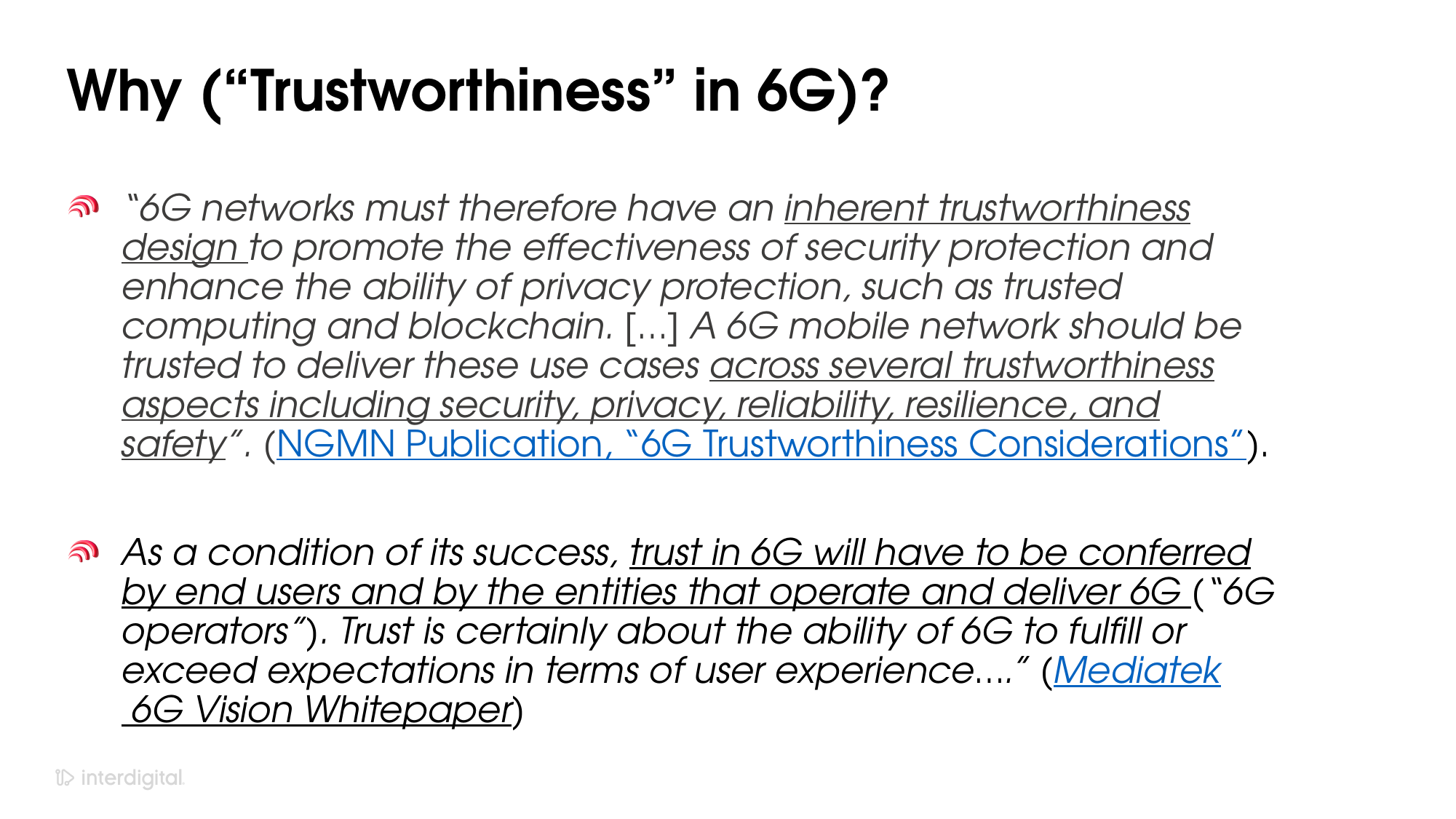

# Why (“Trustworthiness” in 6G)?
“6G networks must therefore have an inherent trustworthiness design to promote the effectiveness of security protection and enhance the ability of privacy protection, such as trusted computing and blockchain. […] A 6G mobile network should be trusted to deliver these use cases across several trustworthiness aspects including security, privacy, reliability, resilience, and safety”. (NGMN Publication, “6G Trustworthiness Considerations”).

As a condition of its success, trust in 6G will have to be conferred by end users and by the entities that operate and deliver 6G (“6G operators”). Trust is certainly about the ability of 6G to fulfill or exceed expectations in terms of user experience….” (Mediatek 6G Vision Whitepaper)